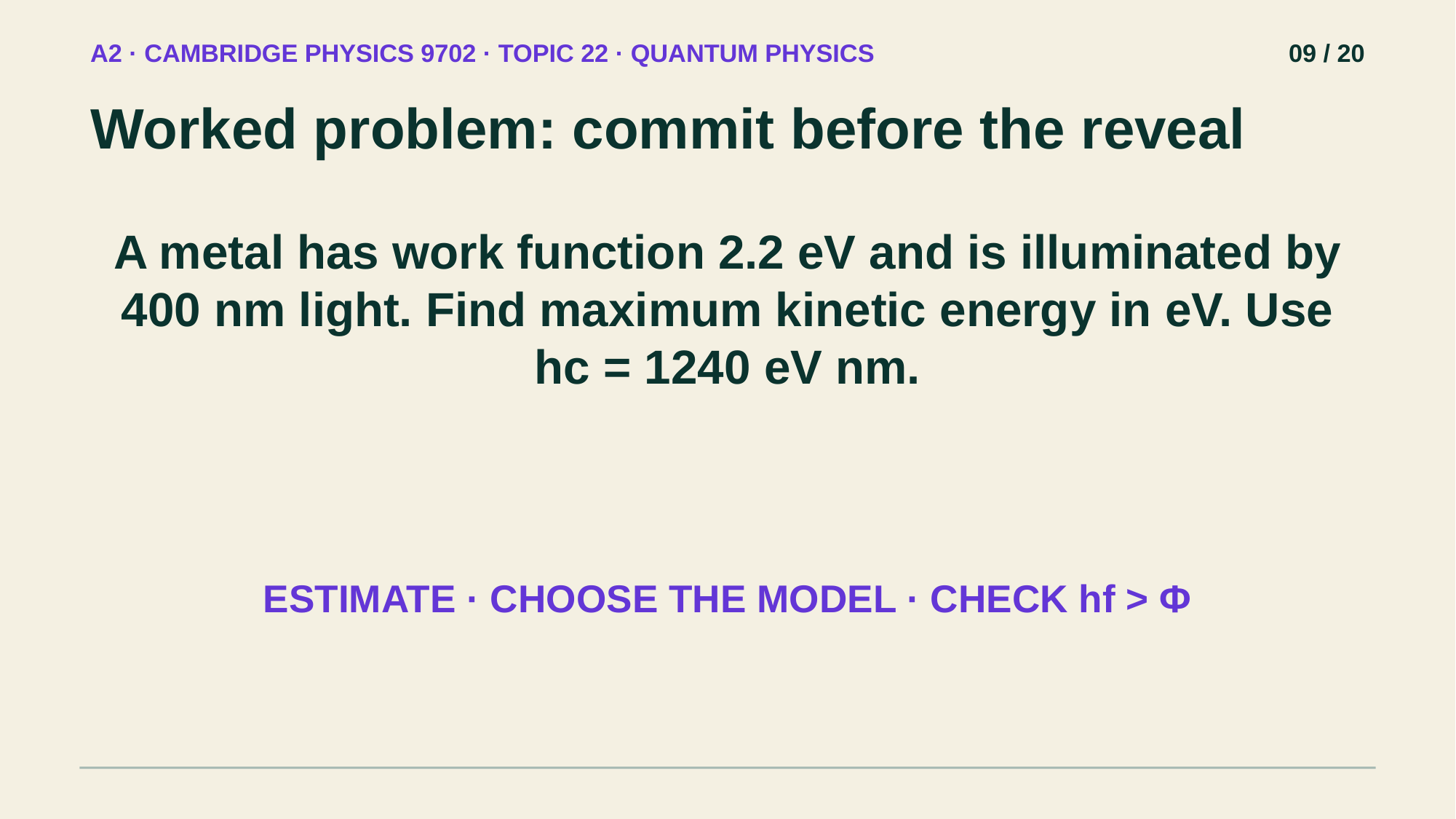

A2 · CAMBRIDGE PHYSICS 9702 · TOPIC 22 · QUANTUM PHYSICS
09 / 20
Worked problem: commit before the reveal
A metal has work function 2.2 eV and is illuminated by 400 nm light. Find maximum kinetic energy in eV. Use hc = 1240 eV nm.
ESTIMATE · CHOOSE THE MODEL · CHECK hf > Φ